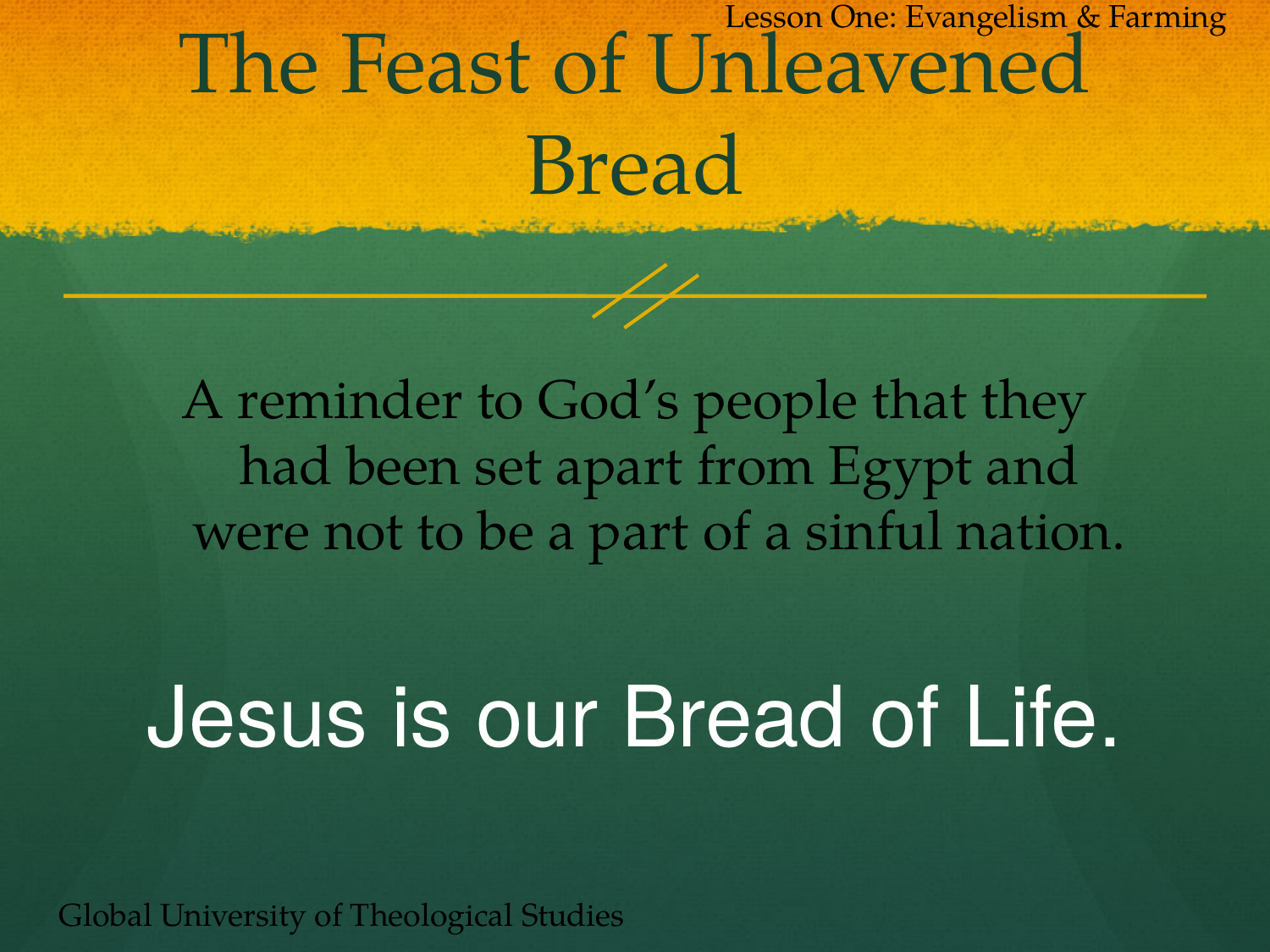

Lesson One: Evangelism & Farming

# The Feast of Unleavened Bread
A reminder to God’s people that they had been set apart from Egypt and were not to be a part of a sinful nation.
Jesus is our Bread of Life.
Global University of Theological Studies